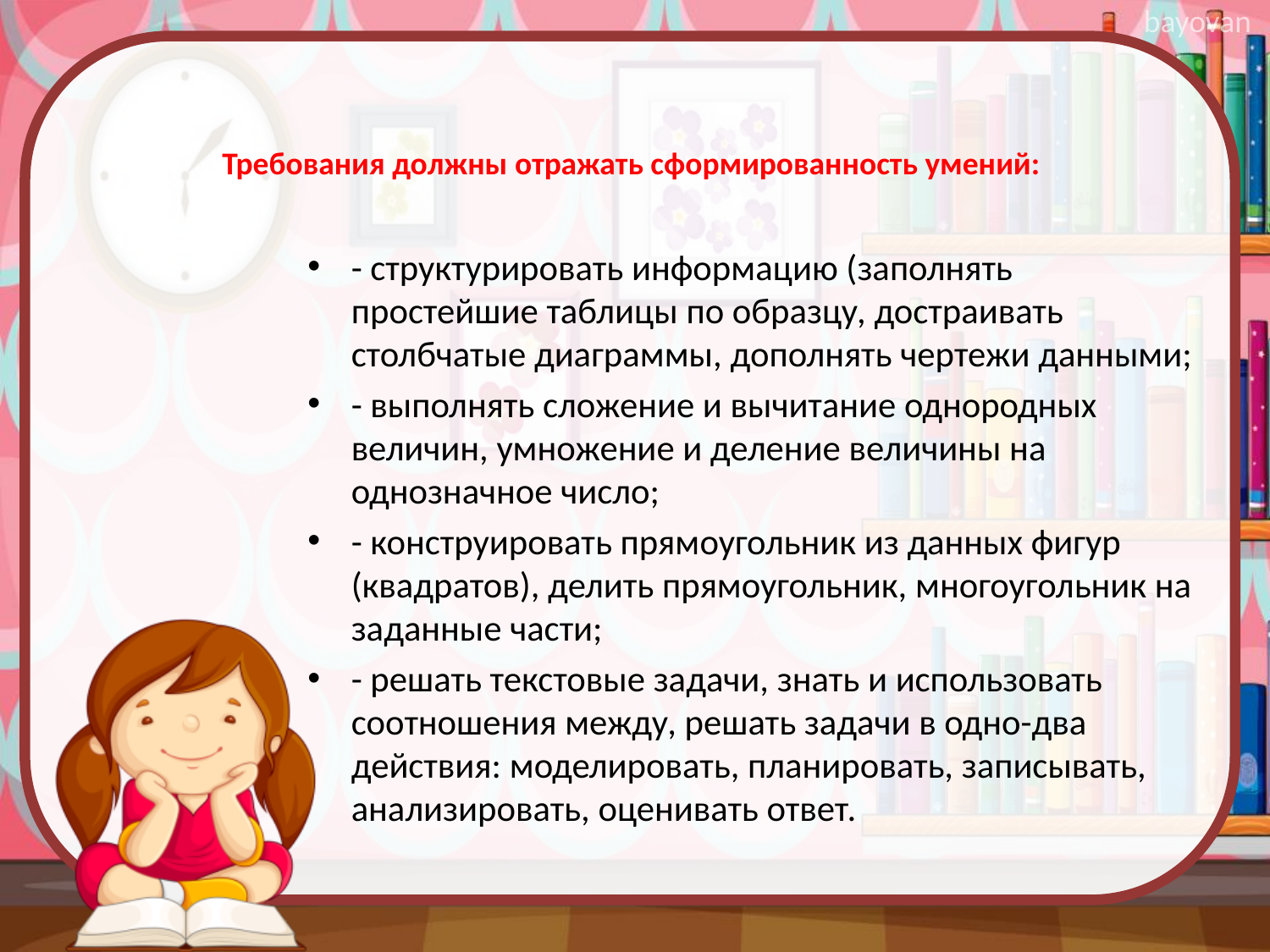

# Требования должны отражать сформированность умений:
- структурировать информацию (заполнять простейшие таблицы по образцу, достраивать столбчатые диаграммы, дополнять чертежи данными;
- выполнять сложение и вычитание однородных величин, умножение и деление величины на однозначное число;
- конструировать прямоугольник из данных фигур (квадратов), делить прямоугольник, многоугольник на заданные части;
- решать текстовые задачи, знать и использовать соотношения между, решать задачи в одно-два действия: моделировать, планировать, записывать, анализировать, оценивать ответ.